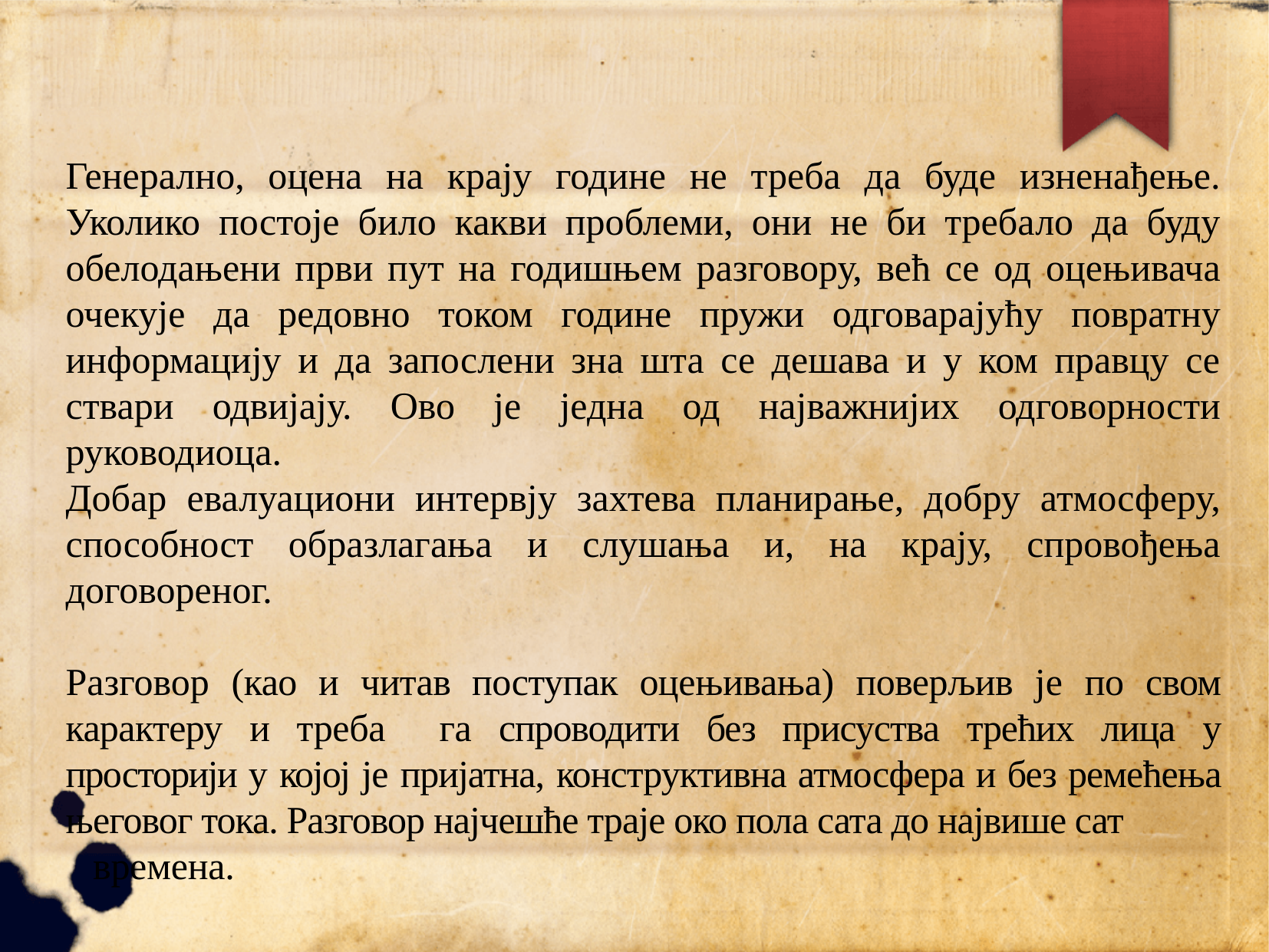

Генерално, оцена на крају године не треба да буде изненађење. Уколико постоје било какви проблеми, они не би требало да буду обелодањени први пут на годишњем разговору, већ се од оцењивача очекује да редовно током године пружи одговарајућу повратну информацију и да запослени зна шта се дешава и у ком правцу се ствари одвијају. Ово је једна од најважнијих одговорности руководиоца.
Добар евалуациони интервју захтева планирање, добру атмосферу, способност образлагања и слушања и, на крају, спровођења договореног.

Разговор (као и читав поступак оцењивања) поверљив је по свом карактеру и треба  га спроводити без присуства трећих лица у просторији у којој је пријатна, конструктивна атмосфера и без ремећења његовог тока. Разговор најчешће траје око пола сата до највише сат               времена.